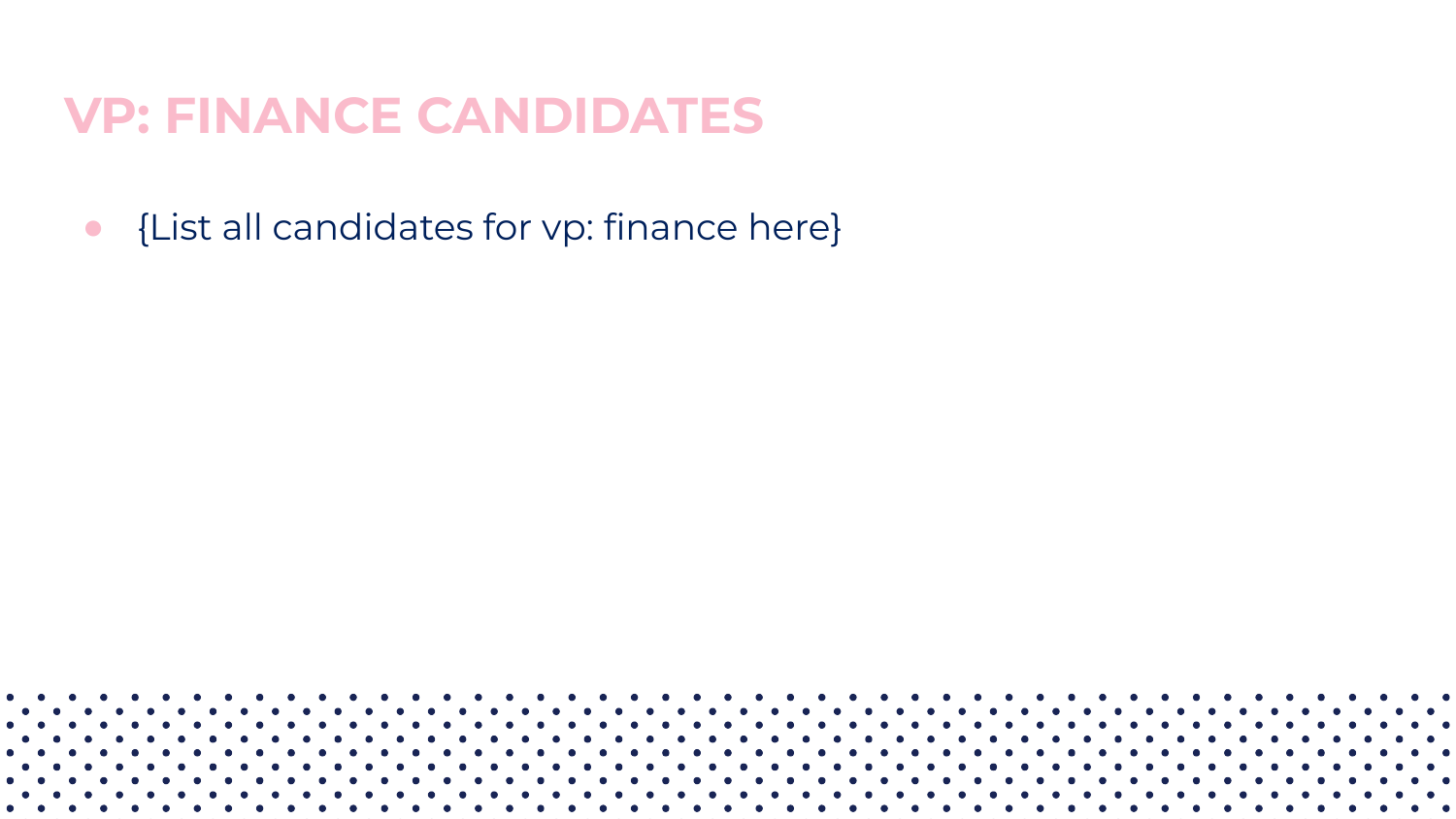

# VP: FINANCE CANDIDATES
{List all candidates for vp: finance here}